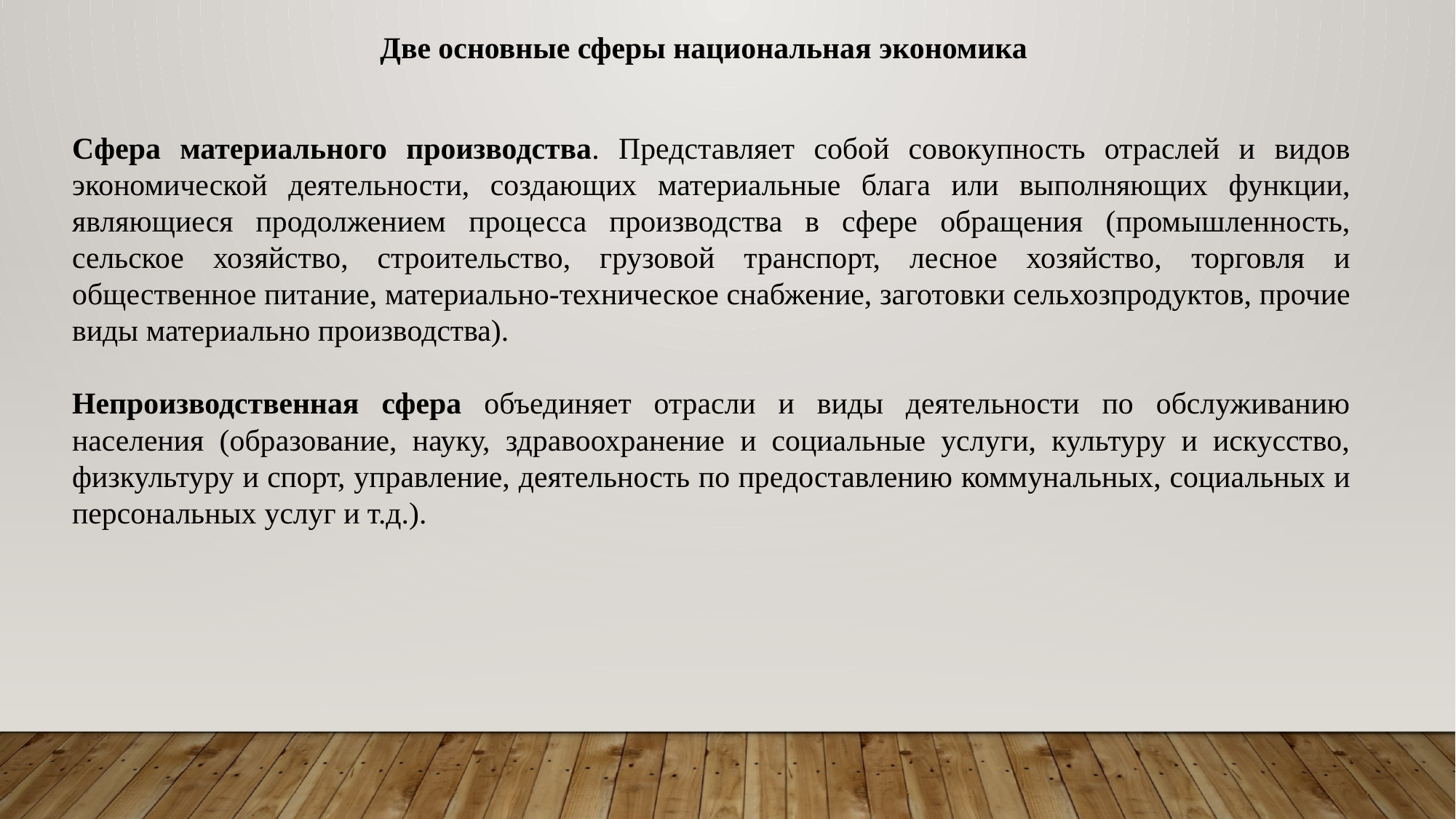

Две основные сферы национальная экономика
Сфера материального производства. Представляет собой совокупность отраслей и видов экономической деятельности, создающих материальные блага или выполняющих функции, являющиеся продолжением процесса производства в сфере обращения (промышленность, сельское хозяйство, строительство, грузовой транспорт, лесное хозяйство, торговля и общественное питание, материально-техническое снабжение, заготовки сельхозпродуктов, прочие виды материально производства).

Непроизводственная сфера объединяет отрасли и виды деятельности по обслуживанию населения (образование, науку, здравоохранение и социальные услуги, культуру и искусство, физкультуру и спорт, управление, деятельность по предоставлению коммунальных, социальных и персональных услуг и т.д.).